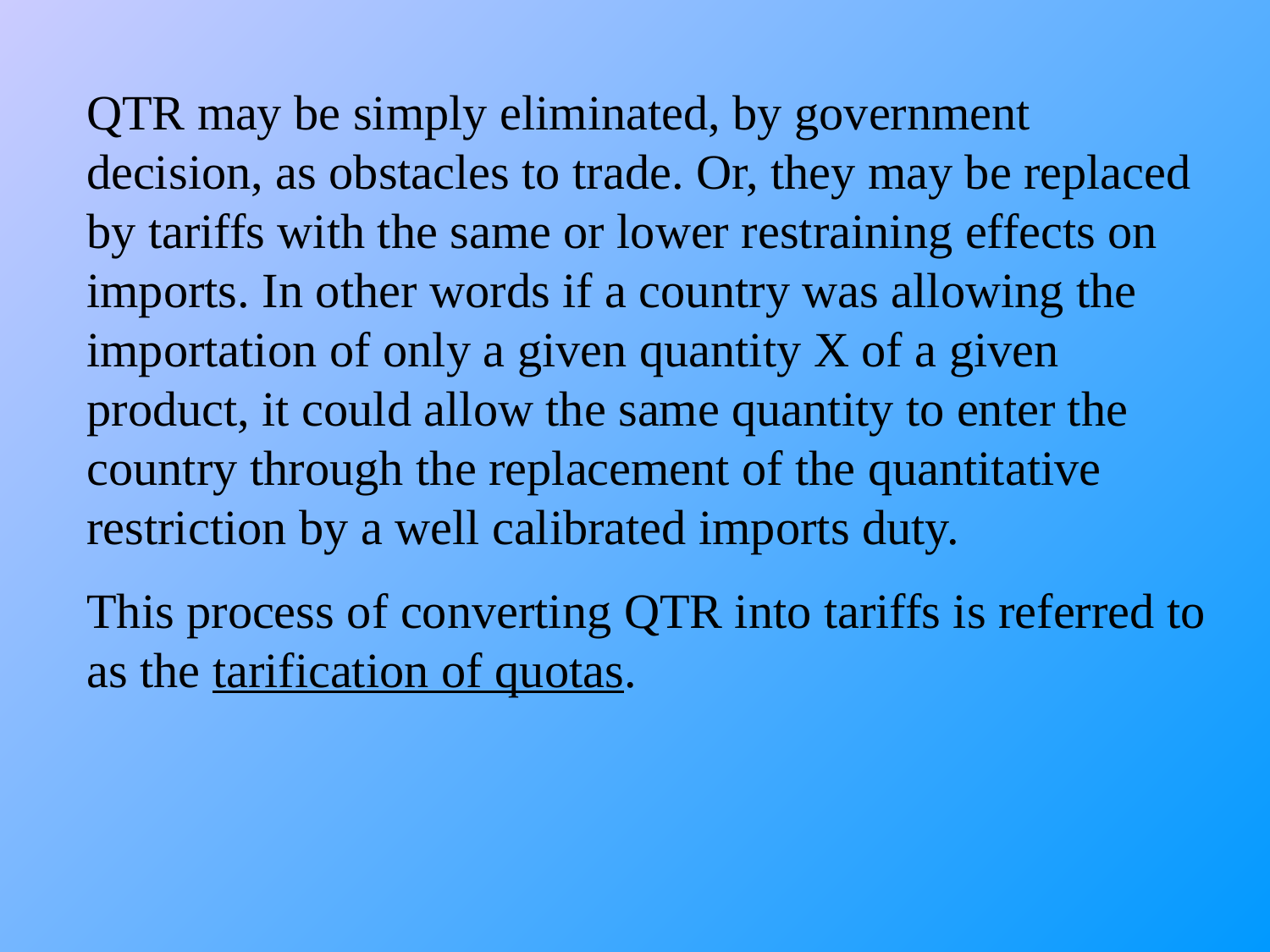

QTR may be simply eliminated, by government decision, as obstacles to trade. Or, they may be replaced by tariffs with the same or lower restraining effects on imports. In other words if a country was allowing the importation of only a given quantity X of a given product, it could allow the same quantity to enter the country through the replacement of the quantitative restriction by a well calibrated imports duty.
This process of converting QTR into tariffs is referred to as the tarification of quotas.